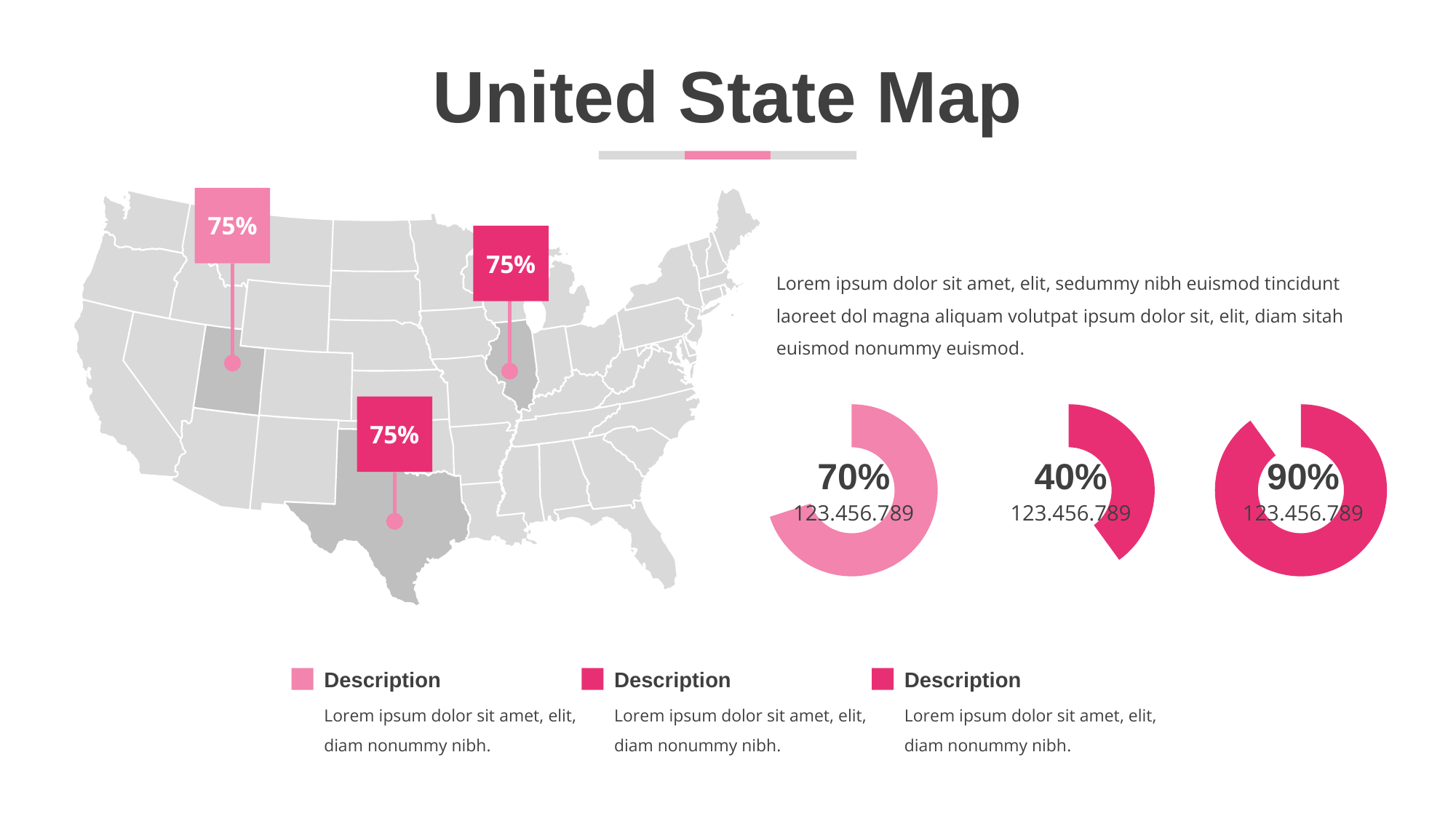

# United State Map

75%

75%
Lorem ipsum dolor sit amet, elit, sedummy nibh euismod tincidunt laoreet dol magna aliquam volutpat ipsum dolor sit, elit, diam sitah
euismod nonummy euismod.

### Chart

| Category | % |
|---|---|
| colored | 70.0 |
| blank | 30.0 |

### Chart

| Category | % |
|---|---|
| colored | 40.0 |
| blank | 60.0 |

### Chart

| Category | % |
|---|---|
| colored | 90.0 |
| blank | 10.0 |
75%
70%
40%
90%
123.456.789
123.456.789
123.456.789
Description
Description
Description

Lorem ipsum dolor sit amet, elit,
diam nonummy nibh.
Lorem ipsum dolor sit amet, elit,
diam nonummy nibh.
Lorem ipsum dolor sit amet, elit,
diam nonummy nibh.